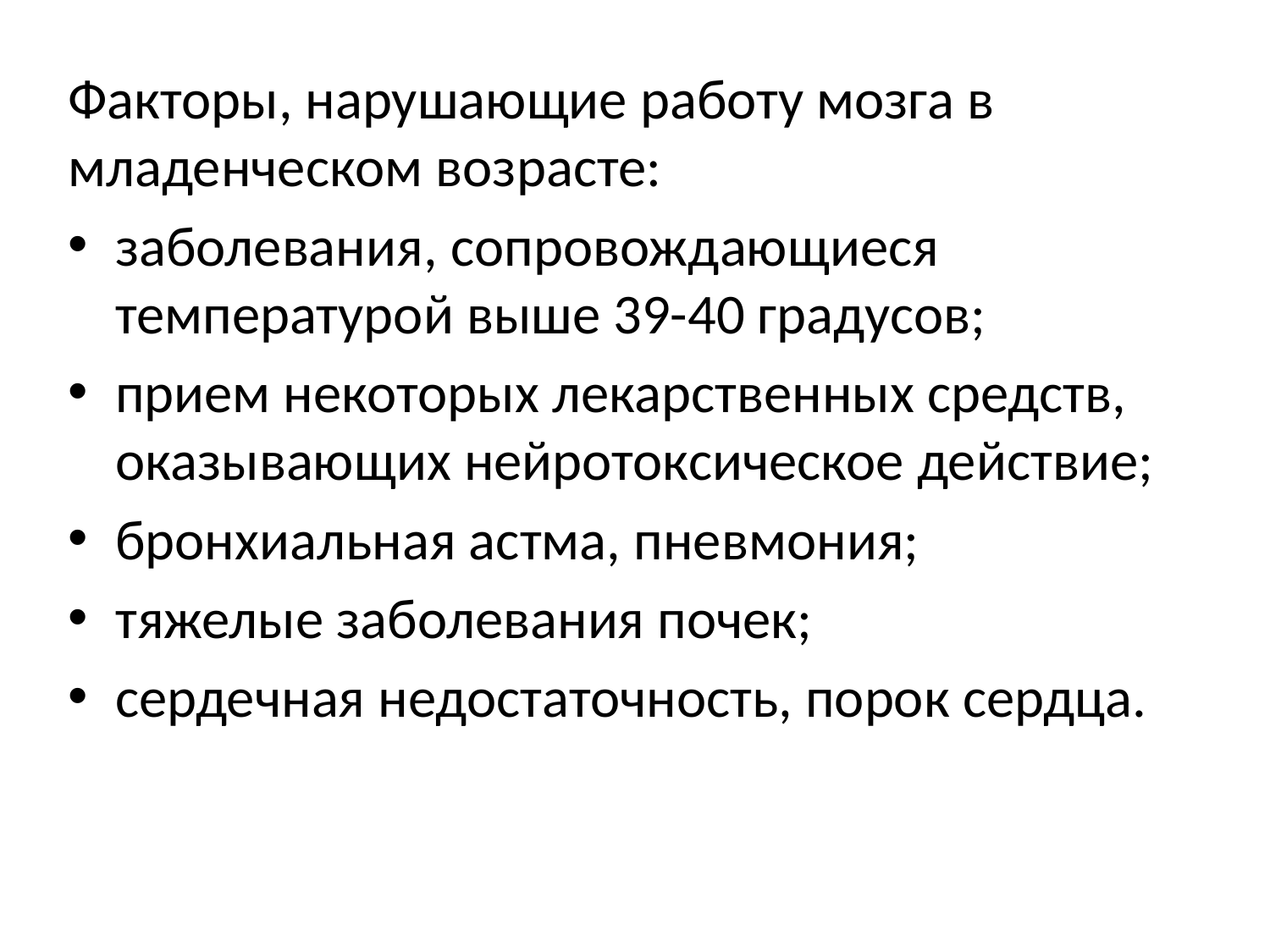

Факторы, нарушающие работу мозга в младенческом возрасте:
заболевания, сопровождающиеся температурой выше 39-40 градусов;
прием некоторых лекарственных средств, оказывающих нейротоксическое действие;
бронхиальная астма, пневмония;
тяжелые заболевания почек;
сердечная недостаточность, порок сердца.